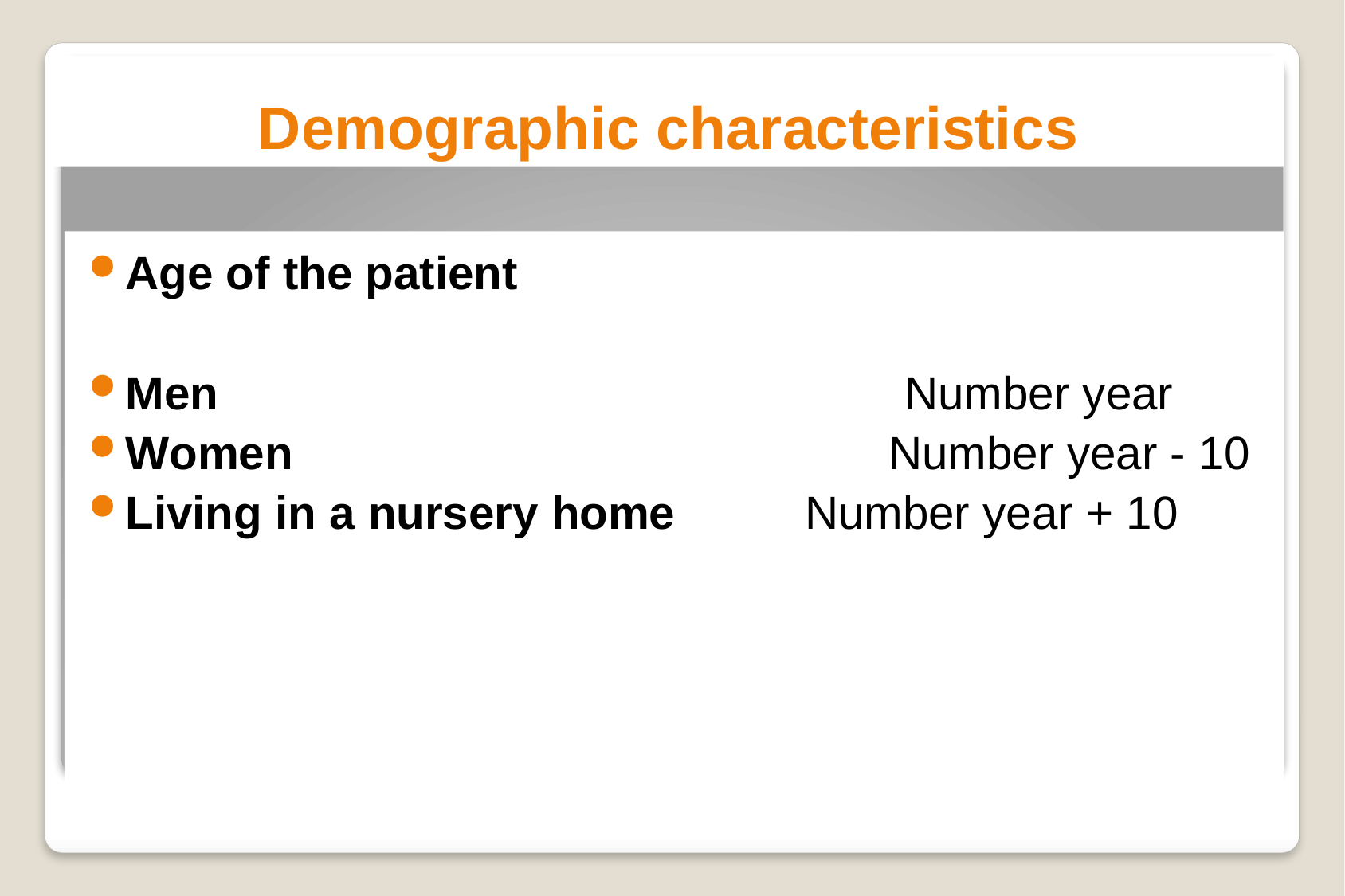

# Demographic characteristics
Age of the patient

Men                                                     Number year
Women                                              Number year - 10
Living in a nursery home          Number year + 10